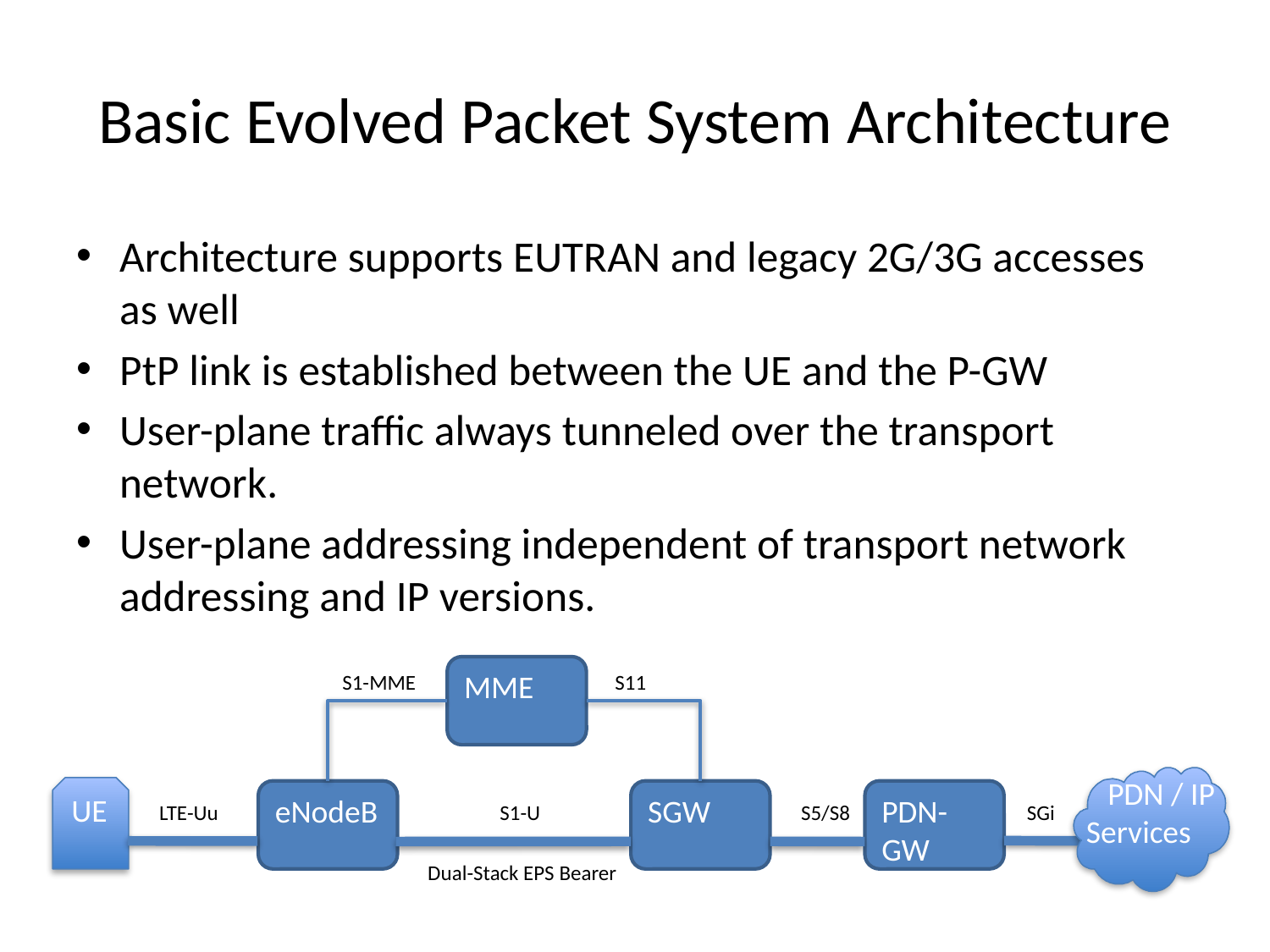

# Basic Evolved Packet System Architecture
Architecture supports EUTRAN and legacy 2G/3G accesses as well
PtP link is established between the UE and the P-GW
User-plane traffic always tunneled over the transport network.
User-plane addressing independent of transport network addressing and IP versions.
MME
S1-MME
S11
   PDN / IP Services
UE
eNodeB
SGW
PDN-GW
LTE-Uu
S1-U
S5/S8
SGi
Dual-Stack EPS Bearer